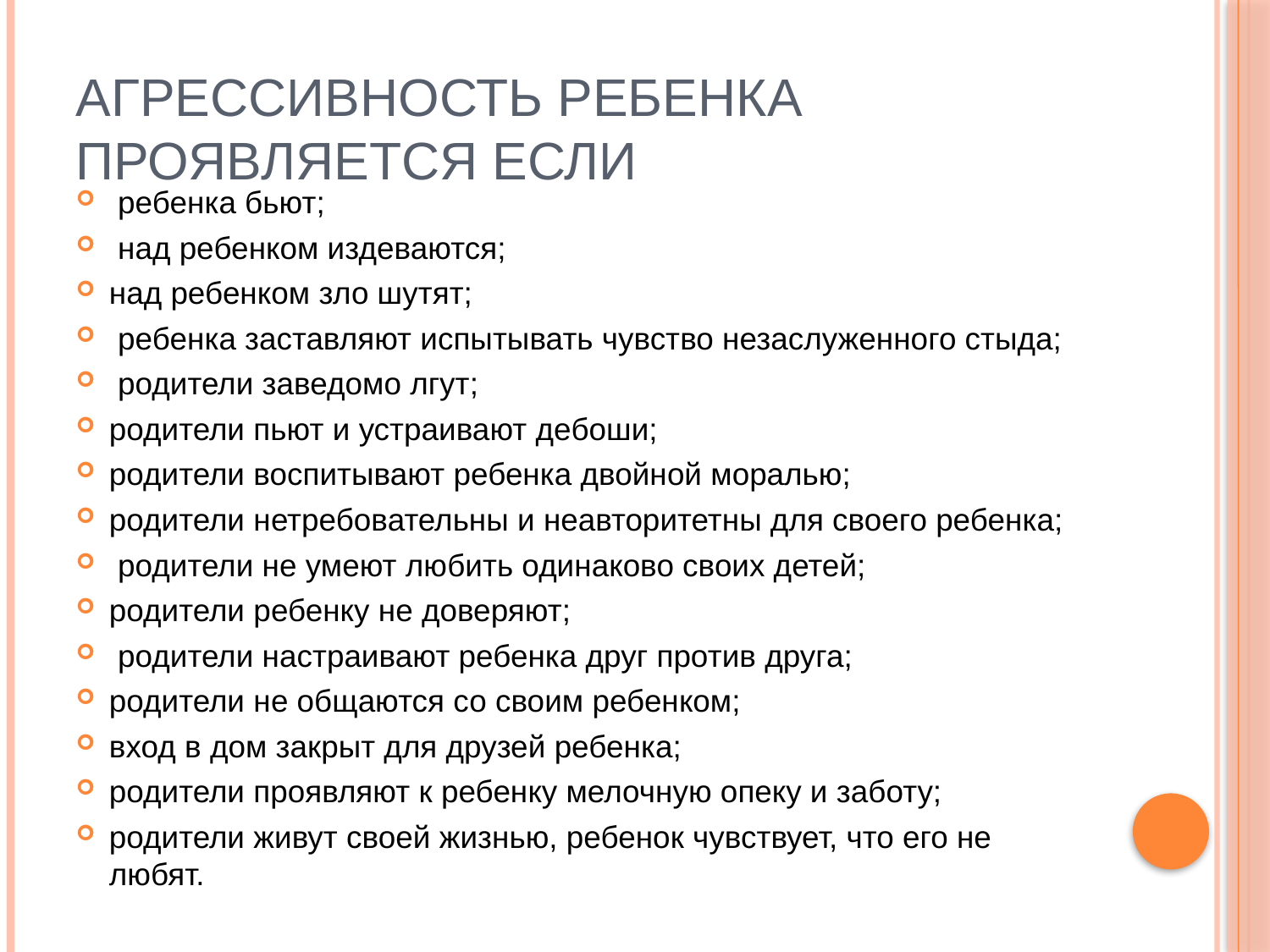

# Агрессивность ребенка проявляется если
 ребенка бьют;
 над ребенком издеваются;
над ребенком зло шутят;
 ребенка заставляют испытывать чувство незаслуженного стыда;
 родители заведомо лгут;
родители пьют и устраивают дебоши;
родители воспитывают ребенка двойной моралью;
родители нетребовательны и неавторитетны для своего ребенка;
 родители не умеют любить одинаково своих детей;
родители ребенку не доверяют;
 родители настраивают ребенка друг против друга;
родители не общаются со своим ребенком;
вход в дом закрыт для друзей ребенка;
родители проявляют к ребенку мелочную опеку и заботу;
родители живут своей жизнью, ребенок чувствует, что его не любят.